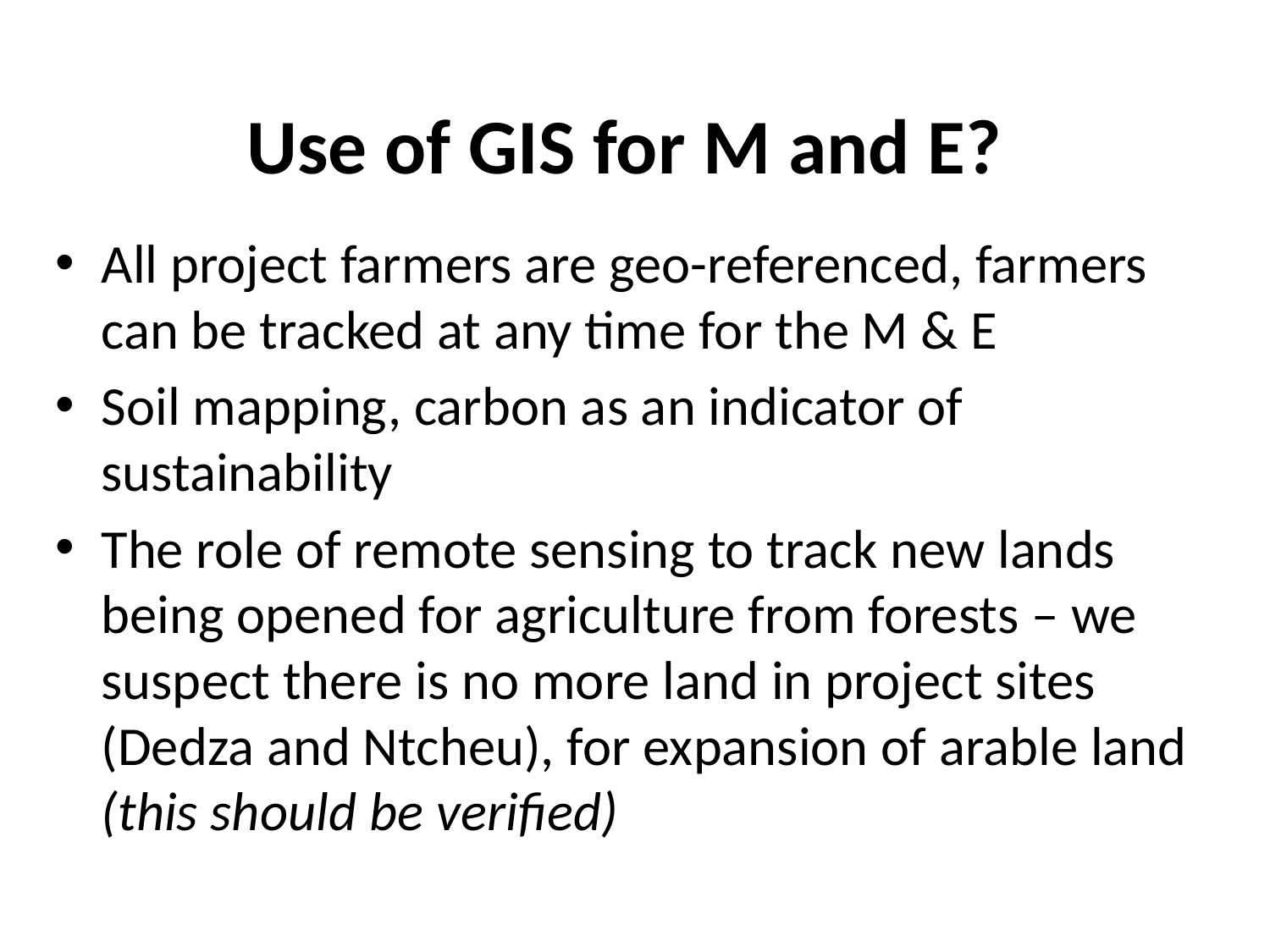

# Use of GIS for M and E?
All project farmers are geo-referenced, farmers can be tracked at any time for the M & E
Soil mapping, carbon as an indicator of sustainability
The role of remote sensing to track new lands being opened for agriculture from forests – we suspect there is no more land in project sites (Dedza and Ntcheu), for expansion of arable land (this should be verified)